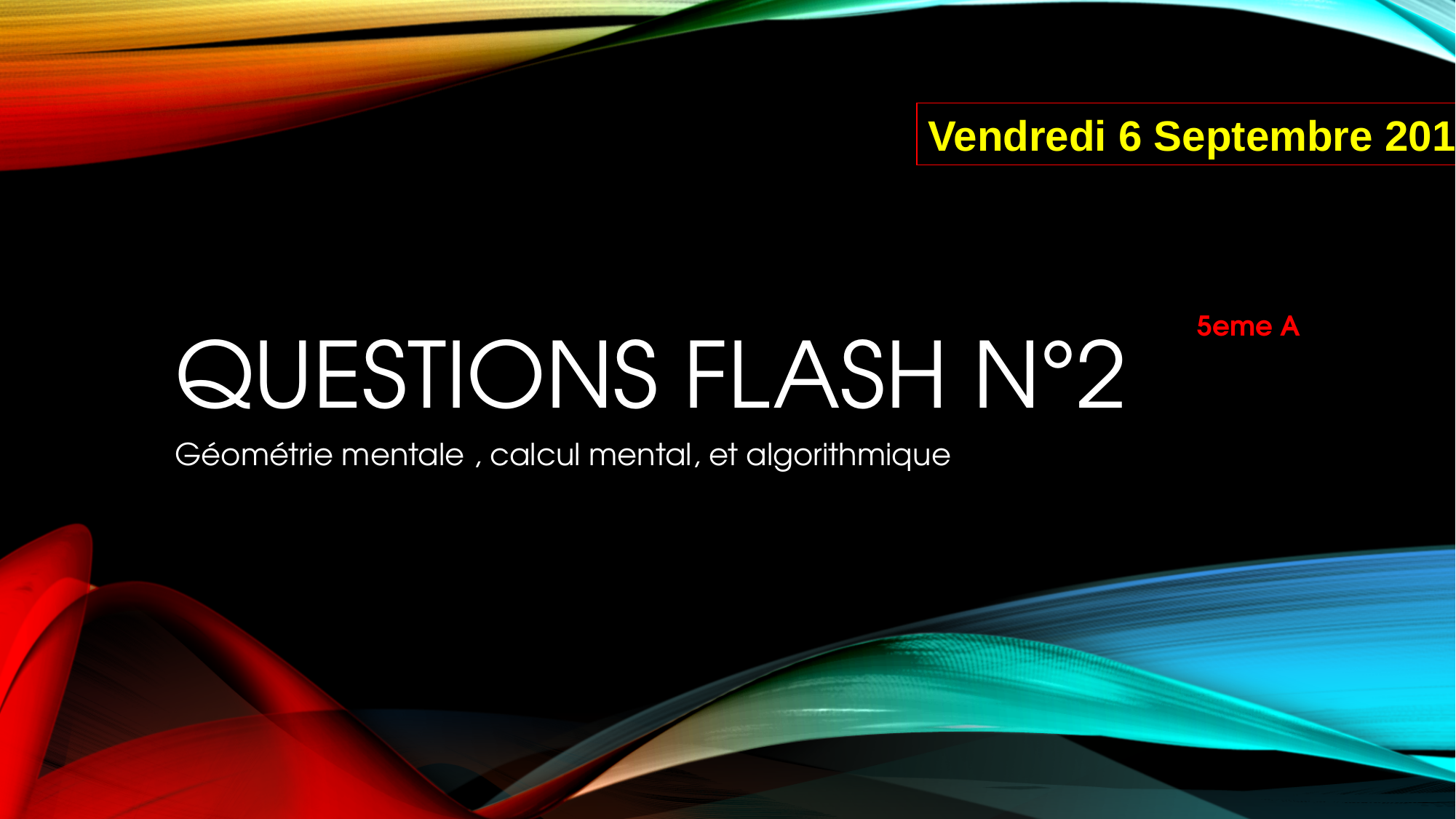

Vendredi 6 Septembre 2019
# Questions FLASH n°2
5eme A
Géométrie mentale , calcul mental, et algorithmique